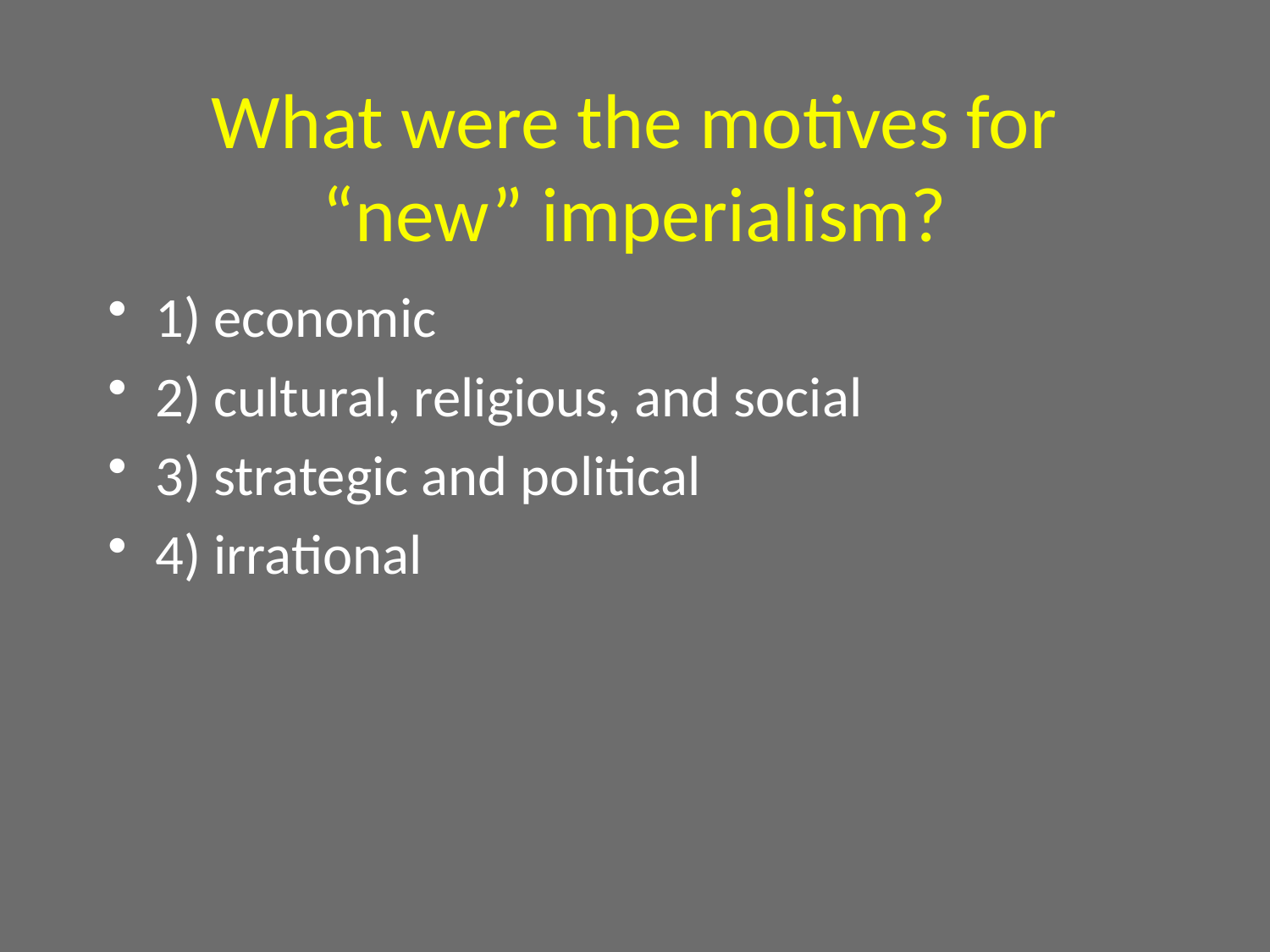

# What were the motives for “new” imperialism?
1) economic
2) cultural, religious, and social
3) strategic and political
4) irrational